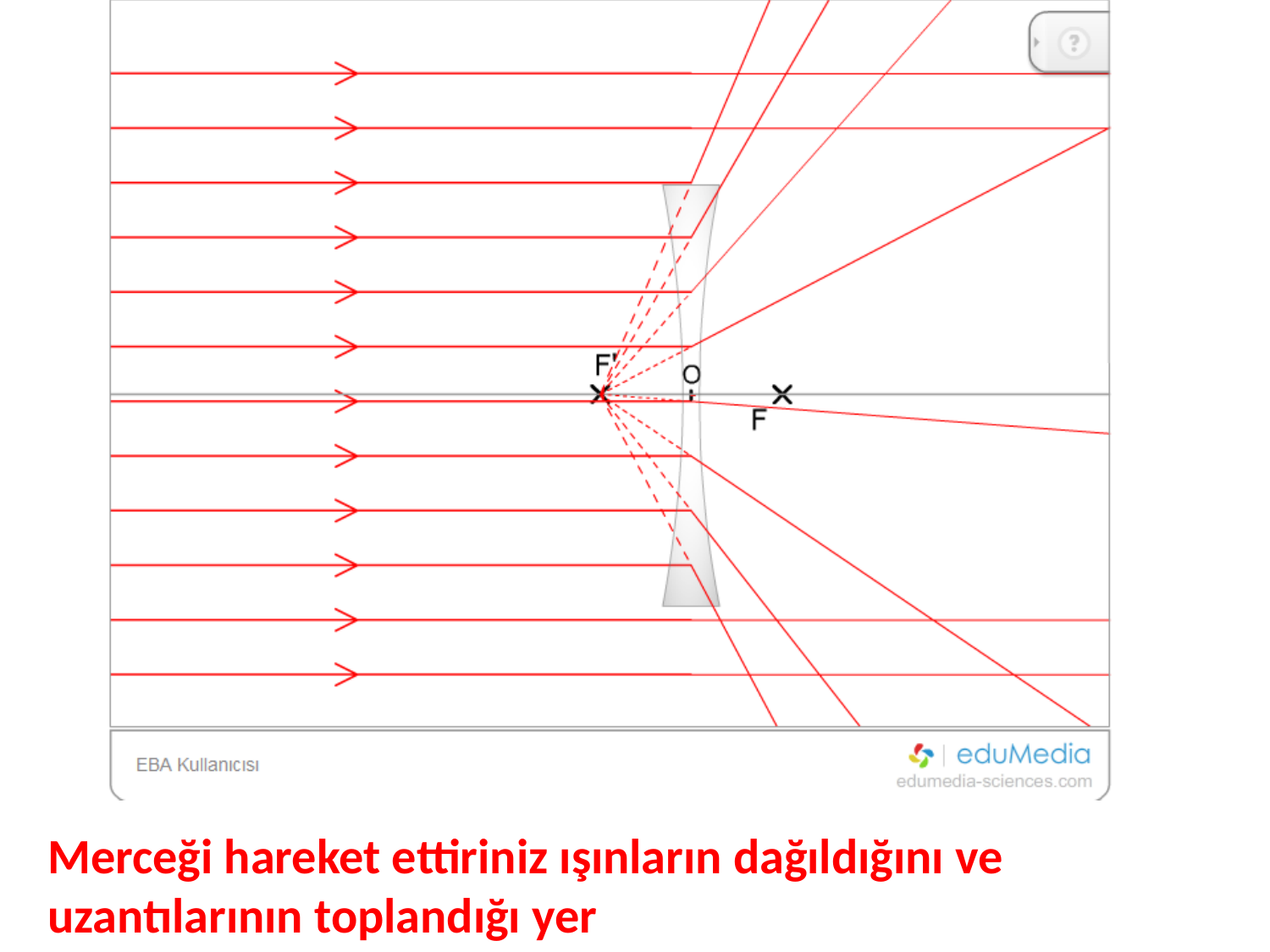

Merceği hareket ettiriniz ışınların dağıldığını ve uzantılarının toplandığı yer